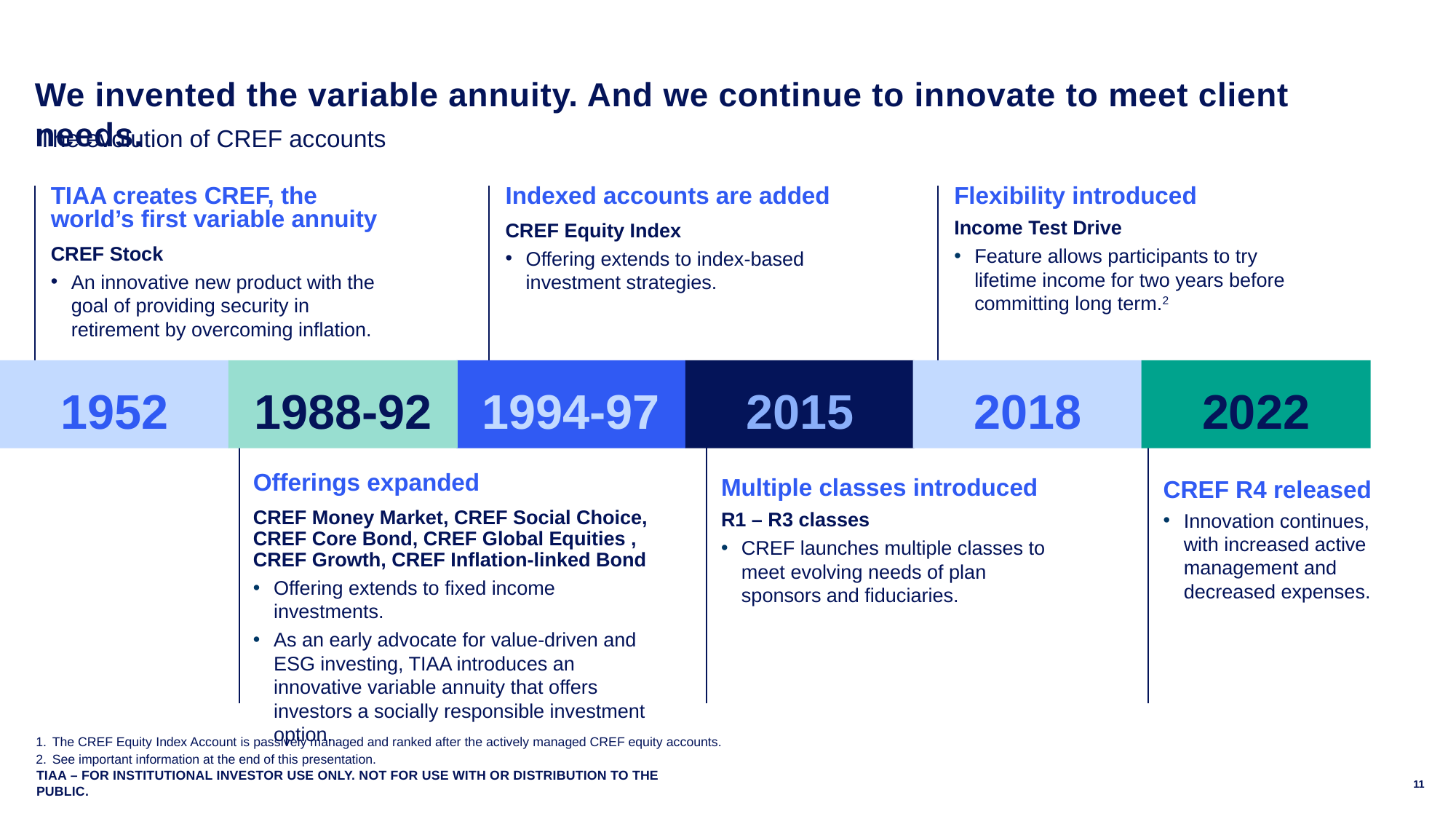

# We invented the variable annuity. And we continue to innovate to meet client needs.
The evolution of CREF accounts
Flexibility introduced
Income Test Drive
Feature allows participants to try lifetime income for two years before committing long term.2
TIAA creates CREF, the world’s first variable annuity
CREF Stock
An innovative new product with the goal of providing security in retirement by overcoming inflation.

Indexed accounts are added
CREF Equity Index
Offering extends to index-based investment strategies.

2018
2022
1952
1988-92
1994-97
2015
Offerings expanded
CREF Money Market, CREF Social Choice,
CREF Core Bond, CREF Global Equities , CREF Growth, CREF Inflation-linked Bond
Offering extends to fixed income investments.
As an early advocate for value-driven and ESG investing, TIAA introduces an innovative variable annuity that offers investors a socially responsible investment option.
Multiple classes introduced
R1 – R3 classes
CREF launches multiple classes to meet evolving needs of plan sponsors and fiduciaries.
CREF R4 released
Innovation continues, with increased active management and decreased expenses.
The CREF Equity Index Account is passively managed and ranked after the actively managed CREF equity accounts.
See important information at the end of this presentation.
TIAA – FOR Institutional INVESTOR USE ONLY. NOT FOR USE WITH OR DISTRIBUTION TO THE PUBLIC.
11